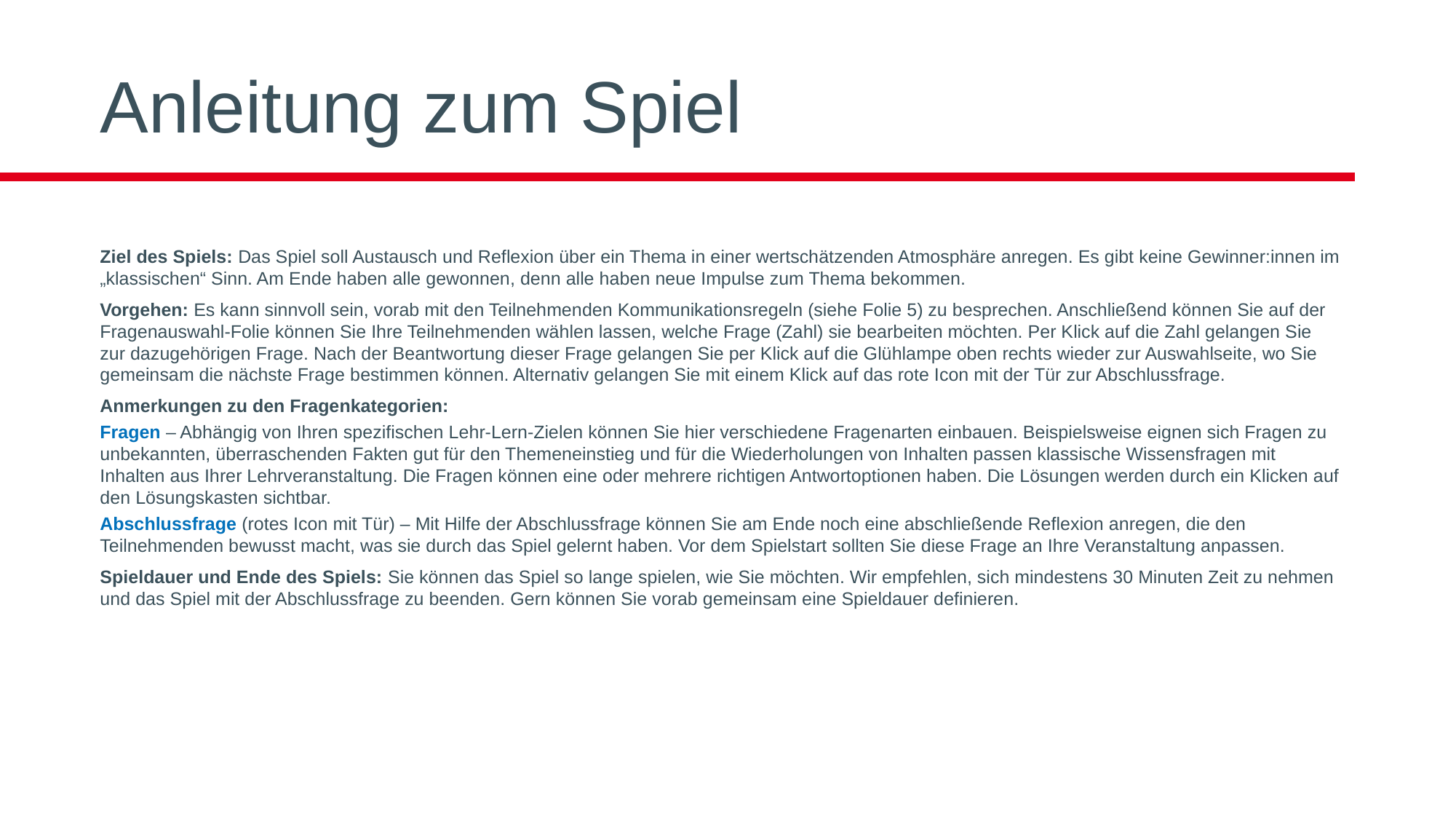

# Anleitung zum Spiel
Ziel des Spiels: Das Spiel soll Austausch und Reflexion über ein Thema in einer wertschätzenden Atmosphäre anregen. Es gibt keine Gewinner:innen im „klassischen“ Sinn. Am Ende haben alle gewonnen, denn alle haben neue Impulse zum Thema bekommen.
Vorgehen: Es kann sinnvoll sein, vorab mit den Teilnehmenden Kommunikationsregeln (siehe Folie 5) zu besprechen. Anschließend können Sie auf der Fragenauswahl-Folie können Sie Ihre Teilnehmenden wählen lassen, welche Frage (Zahl) sie bearbeiten möchten. Per Klick auf die Zahl gelangen Sie zur dazugehörigen Frage. Nach der Beantwortung dieser Frage gelangen Sie per Klick auf die Glühlampe oben rechts wieder zur Auswahlseite, wo Sie gemeinsam die nächste Frage bestimmen können. Alternativ gelangen Sie mit einem Klick auf das rote Icon mit der Tür zur Abschlussfrage.
Anmerkungen zu den Fragenkategorien:
Fragen – Abhängig von Ihren spezifischen Lehr-Lern-Zielen können Sie hier verschiedene Fragenarten einbauen. Beispielsweise eignen sich Fragen zu unbekannten, überraschenden Fakten gut für den Themeneinstieg und für die Wiederholungen von Inhalten passen klassische Wissensfragen mit Inhalten aus Ihrer Lehrveranstaltung. Die Fragen können eine oder mehrere richtigen Antwortoptionen haben. Die Lösungen werden durch ein Klicken auf den Lösungskasten sichtbar.
Abschlussfrage (rotes Icon mit Tür) – Mit Hilfe der Abschlussfrage können Sie am Ende noch eine abschließende Reflexion anregen, die den Teilnehmenden bewusst macht, was sie durch das Spiel gelernt haben. Vor dem Spielstart sollten Sie diese Frage an Ihre Veranstaltung anpassen.
Spieldauer und Ende des Spiels: Sie können das Spiel so lange spielen, wie Sie möchten. Wir empfehlen, sich mindestens 30 Minuten Zeit zu nehmen und das Spiel mit der Abschlussfrage zu beenden. Gern können Sie vorab gemeinsam eine Spieldauer definieren.